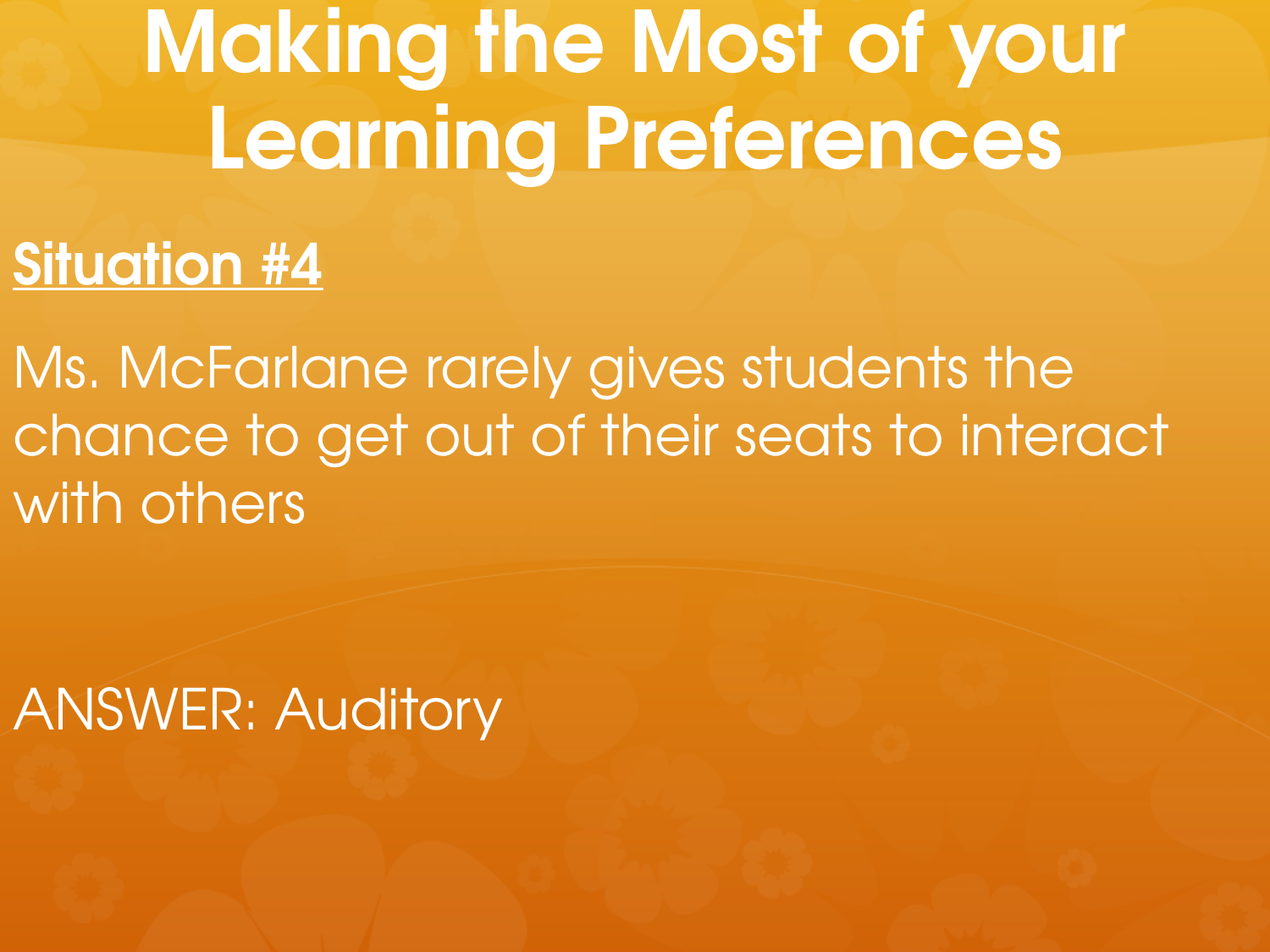

# Making the Most of your Learning Preferences
Situation #4
Ms. McFarlane rarely gives students the chance to get out of their seats to interact with others

ANSWER: Auditory